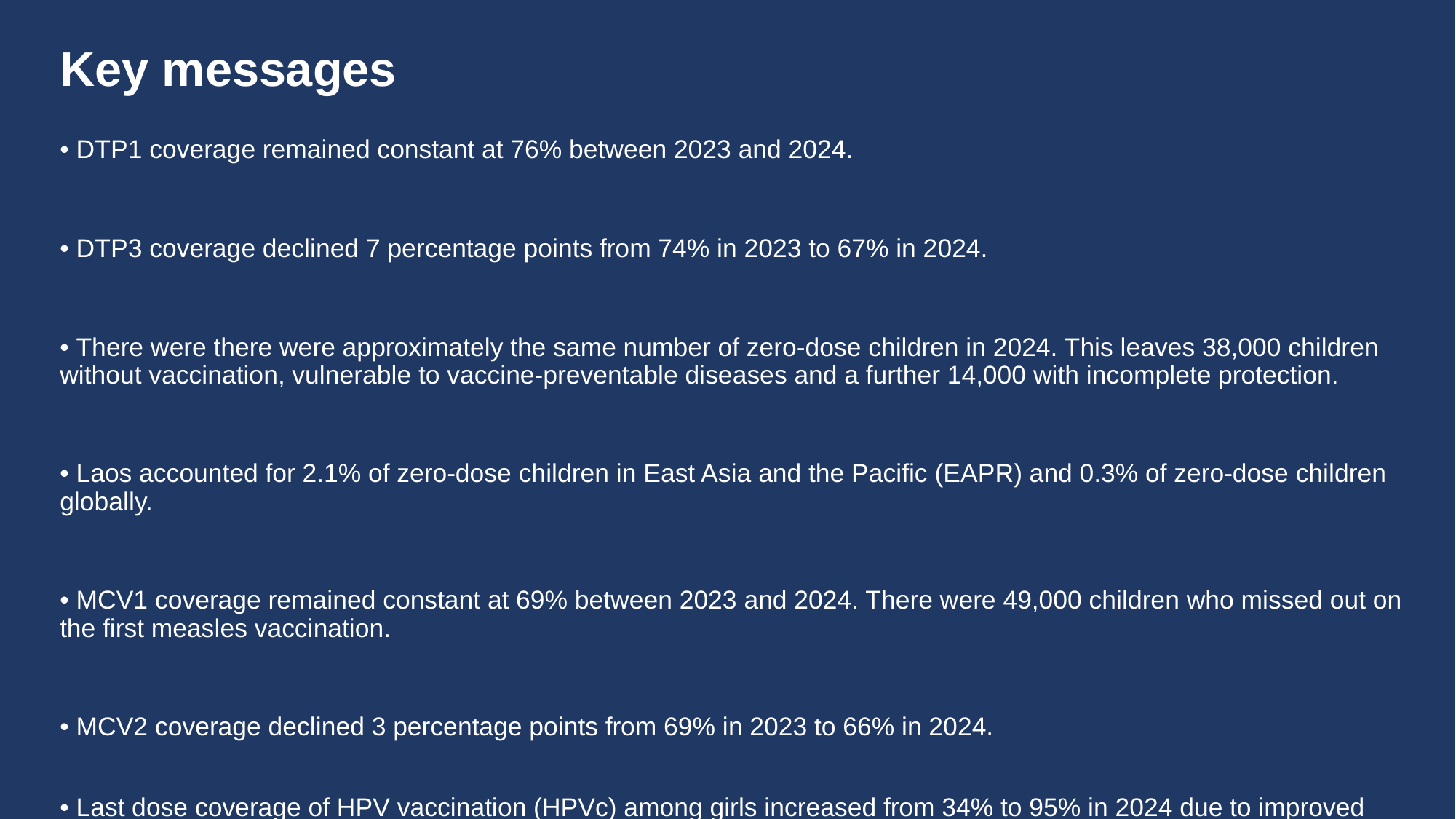

# Key messages
• DTP1 coverage remained constant at 76% between 2023 and 2024.

• DTP3 coverage declined 7 percentage points from 74% in 2023 to 67% in 2024.

• There were there were approximately the same number of zero-dose children in 2024. This leaves 38,000 children without vaccination, vulnerable to vaccine-preventable diseases and a further 14,000 with incomplete protection.

• Laos accounted for 2.1% of zero-dose children in East Asia and the Pacific (EAPR) and 0.3% of zero-dose children globally.

• MCV1 coverage remained constant at 69% between 2023 and 2024. There were 49,000 children who missed out on the first measles vaccination.

• MCV2 coverage declined 3 percentage points from 69% in 2023 to 66% in 2024.

• Last dose coverage of HPV vaccination (HPVc) among girls increased from 34% to 95% in 2024 due to improved programme performance.